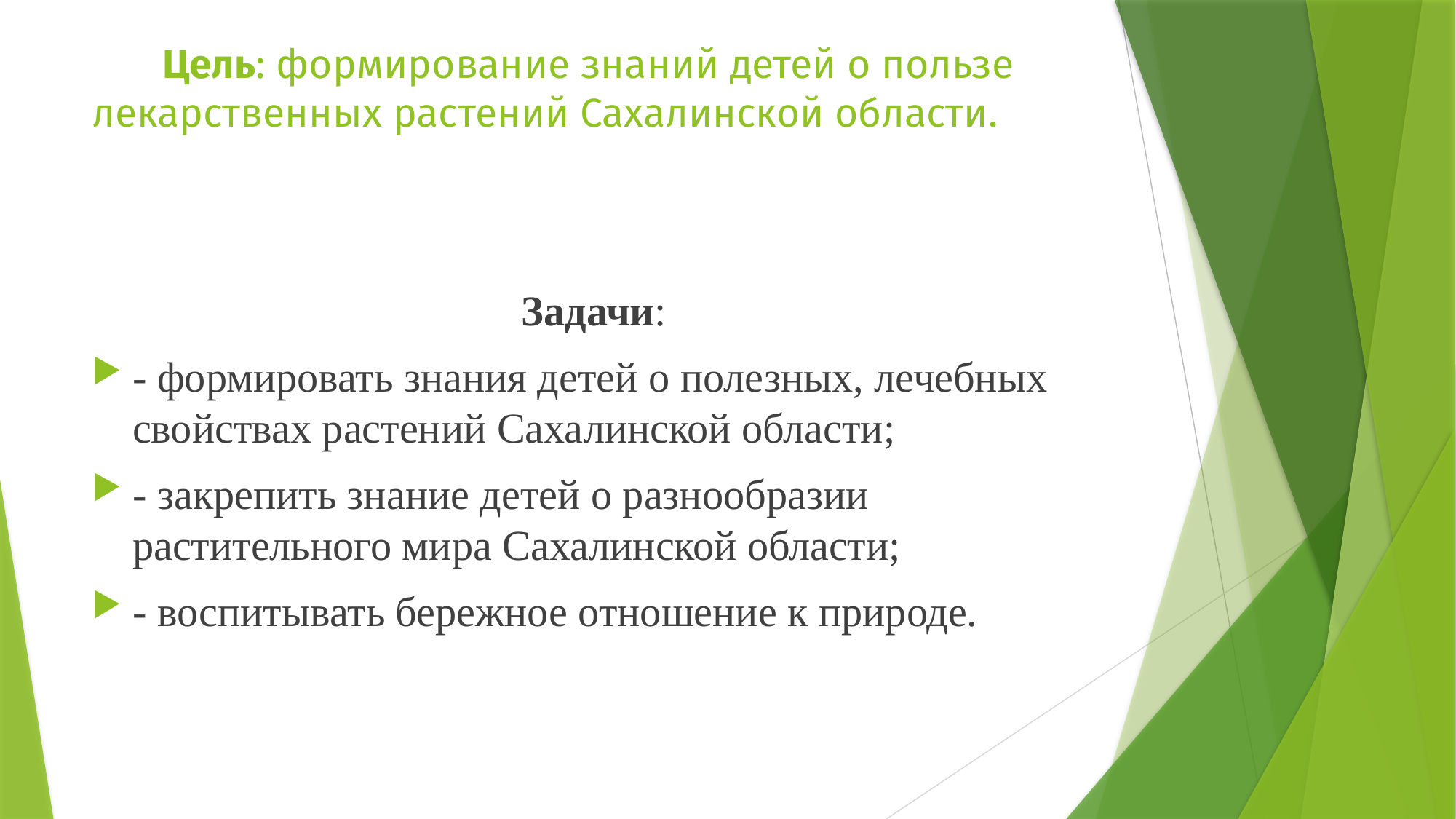

# Цель: формирование знаний детей о пользе лекарственных растений Сахалинской области.
Задачи:
- формировать знания детей о полезных, лечебных свойствах растений Сахалинской области;
- закрепить знание детей о разнообразии растительного мира Сахалинской области;
- воспитывать бережное отношение к природе.